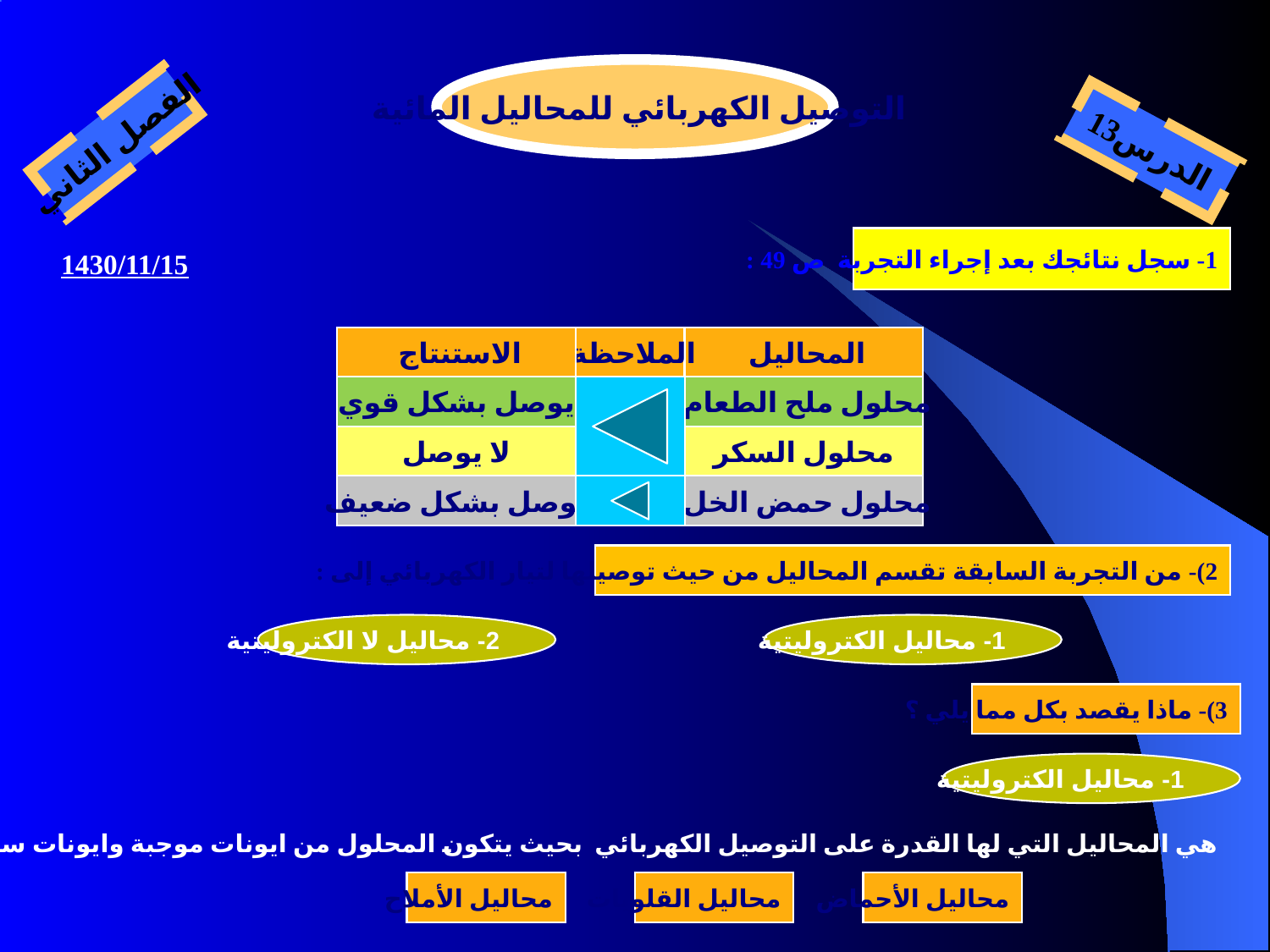

التوصيل الكهربائي للمحاليل المائية
الفصل الثاني
الدرس13
1- سجل نتائجك بعد إجراء التجربة  ص 49 :
1430/11/15
الاستنتاج
الملاحظة
المحاليل
يوصل بشكل قوي

محلول ملح الطعام
لا يوصل
محلول السكر
يوصل بشكل ضعيف

محلول حمض الخل
2)- من التجربة السابقة تقسم المحاليل من حيث توصيلها لتيار الكهربائي إلى :
2- محاليل لا الكتروليتية
1- محاليل الكتروليتية
3)- ماذا يقصد بكل مما يلي ؟
1- محاليل الكتروليتية
هي المحاليل التي لها القدرة على التوصيل الكهربائي  بحيث يتكون المحلول من ايونات موجبة وايونات سالبة ناتجة عن التفكك  مثل :
محاليل الأملاح
محاليل القلويات
محاليل الأحماض